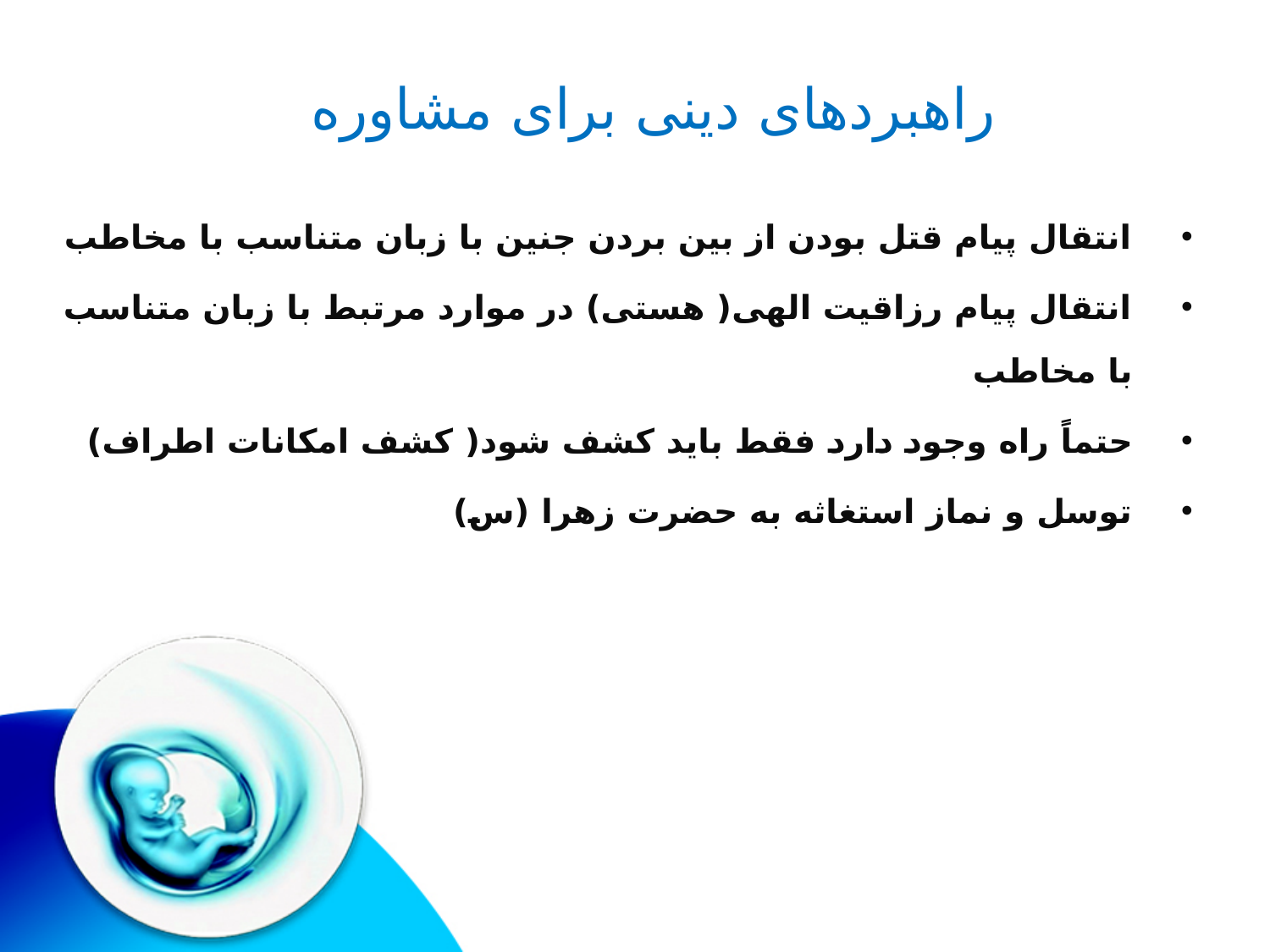

# راهبردهای دینی برای مشاوره
انتقال پیام قتل بودن از بین بردن جنین با زبان متناسب با مخاطب
انتقال پیام رزاقیت الهی( هستی) در موارد مرتبط با زبان متناسب با مخاطب
حتماً راه وجود دارد فقط باید کشف شود( کشف امکانات اطراف)
توسل و نماز استغاثه به حضرت زهرا (س)